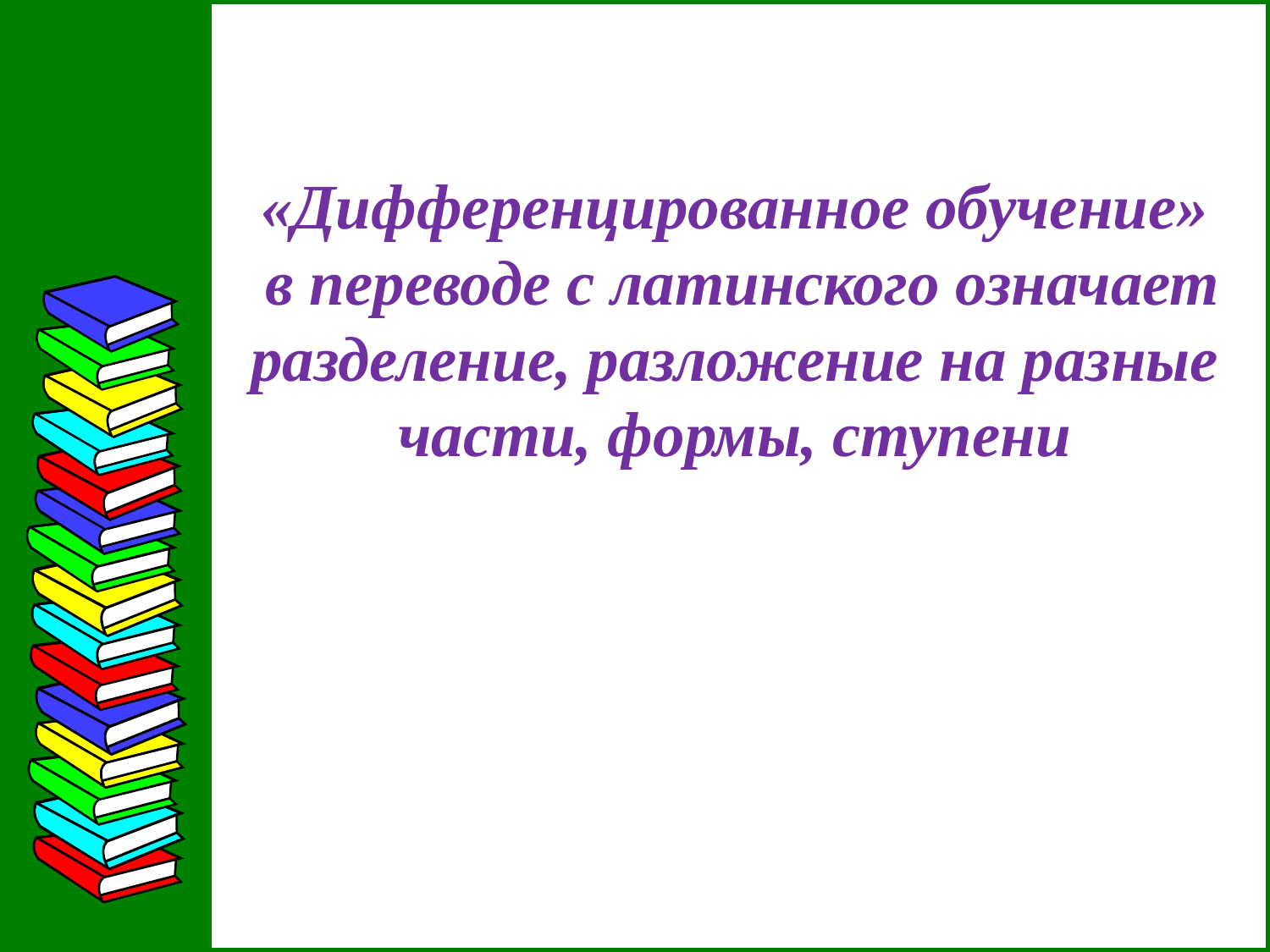

# «Дифференцированное обучение» в переводе с латинского означает разделение, разложение на разные части, формы, ступени